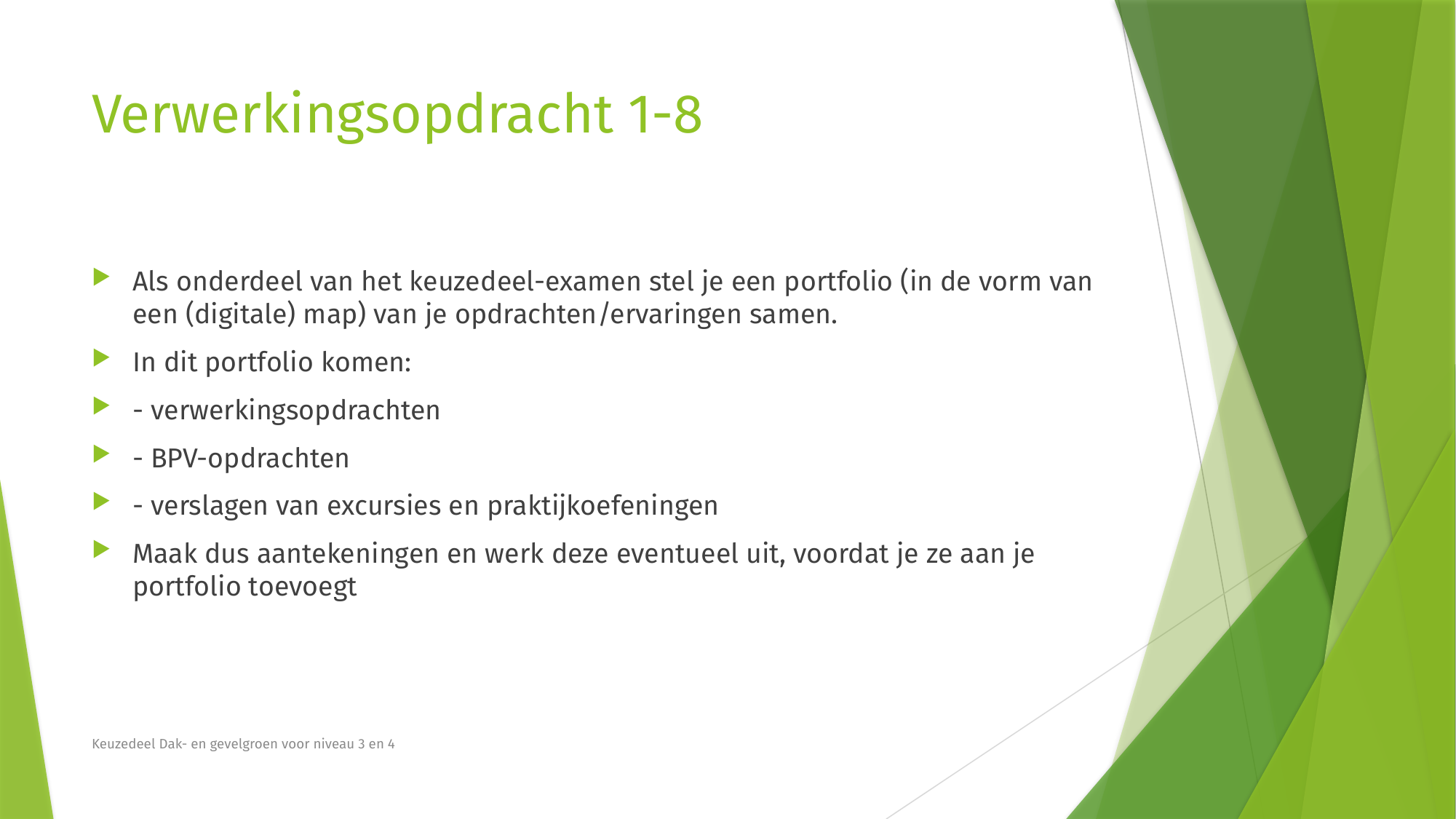

# Verwerkingsopdracht 1-8
Als onderdeel van het keuzedeel-examen stel je een portfolio (in de vorm van een (digitale) map) van je opdrachten/ervaringen samen.
In dit portfolio komen:
- verwerkingsopdrachten
- BPV-opdrachten
- verslagen van excursies en praktijkoefeningen
Maak dus aantekeningen en werk deze eventueel uit, voordat je ze aan je portfolio toevoegt
Keuzedeel Dak- en gevelgroen voor niveau 3 en 4